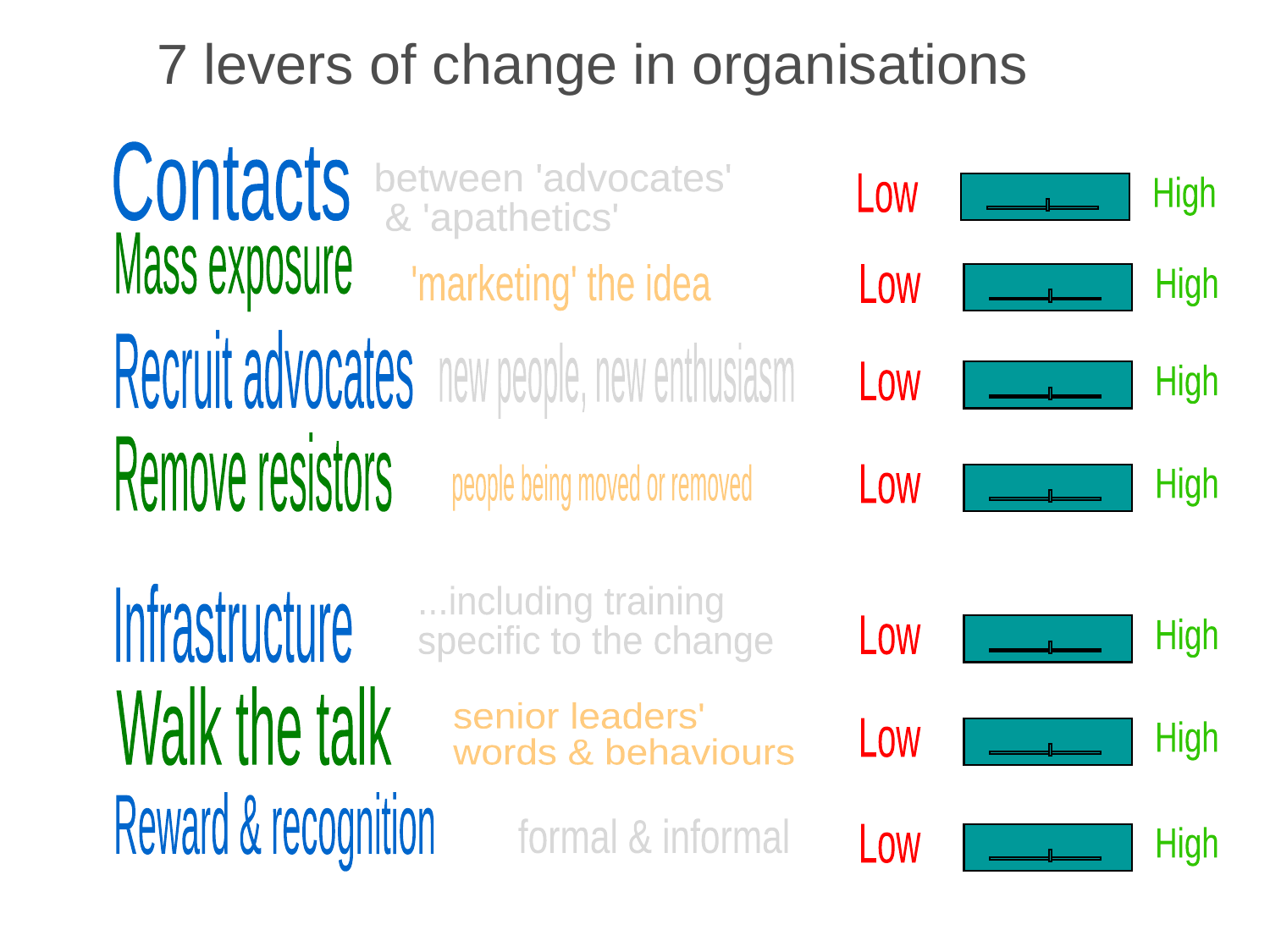

# 7 levers of change in organisations
Contacts
between 'advocates'
 & 'apathetics'
Low

High
Mass exposure
'marketing' the idea
Low

High
Recruit advocates
new people, new enthusiasm
Low

High
Remove resistors
people being moved or removed
Low

High
Infrastructure
...including training
specific to the change
Low

High
Walk the talk
senior leaders'
words & behaviours
Low

High
Reward & recognition
formal & informal
Low

High